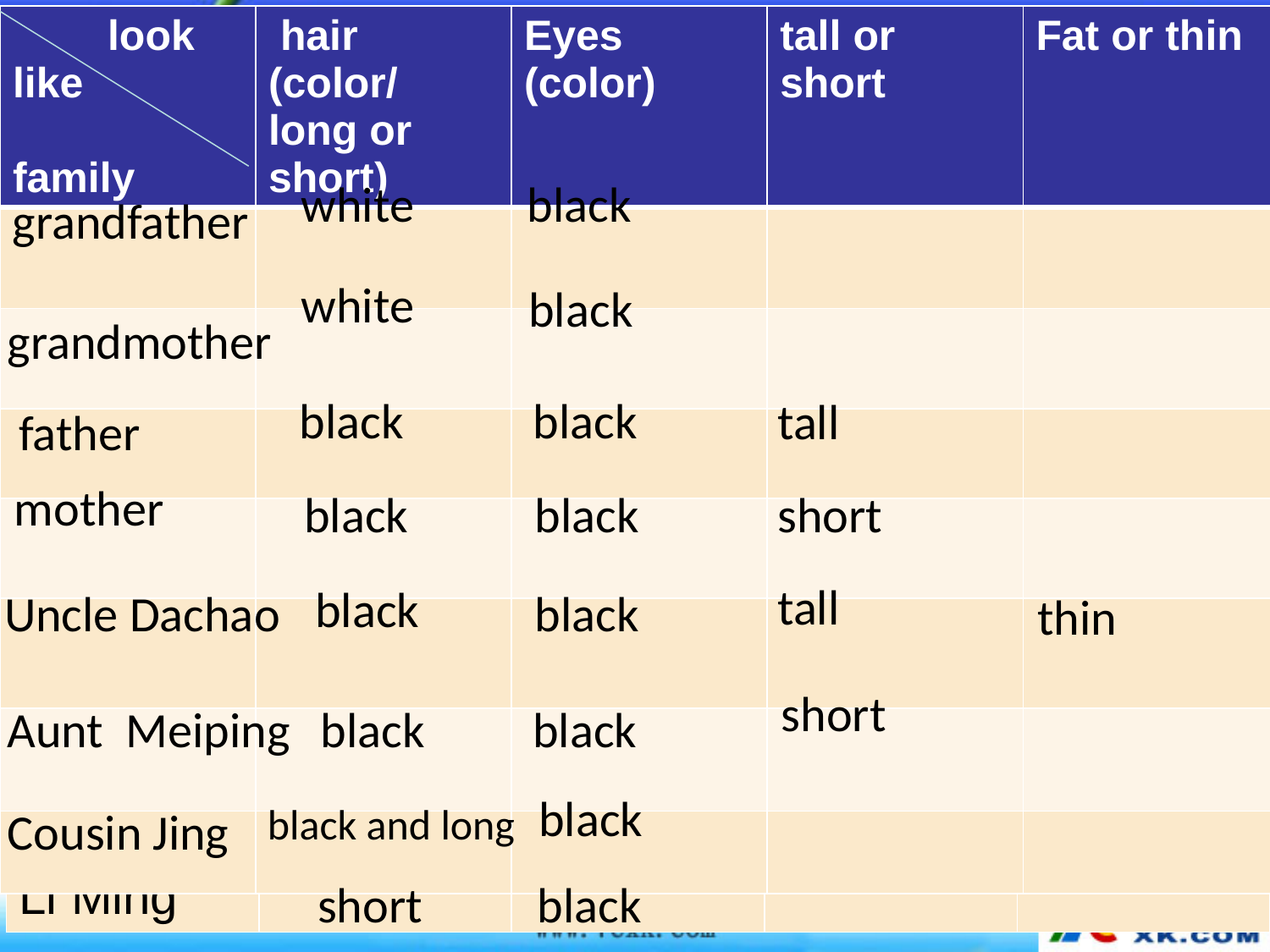

| look like family | hair (color/ long or short) | Eyes (color) | tall or short | Fat or thin |
| --- | --- | --- | --- | --- |
|  |  |  |  |  |
|  |  |  |  |  |
|  |  |  |  |  |
|  |  |  |  |  |
|  |  |  |  |  |
|  |  |  |  |  |
|  |  |  |  |  |
white
black
grandfather
white
black
grandmother
black
black
tall
father
mother
black
black
short
tall
black
Uncle Dachao
black
thin
short
Aunt  Meiping
black
black
black
black and long
Cousin Jing
|  |  |  |  |  |
| --- | --- | --- | --- | --- |
| Li Ming |  |  |  |  |
short
black